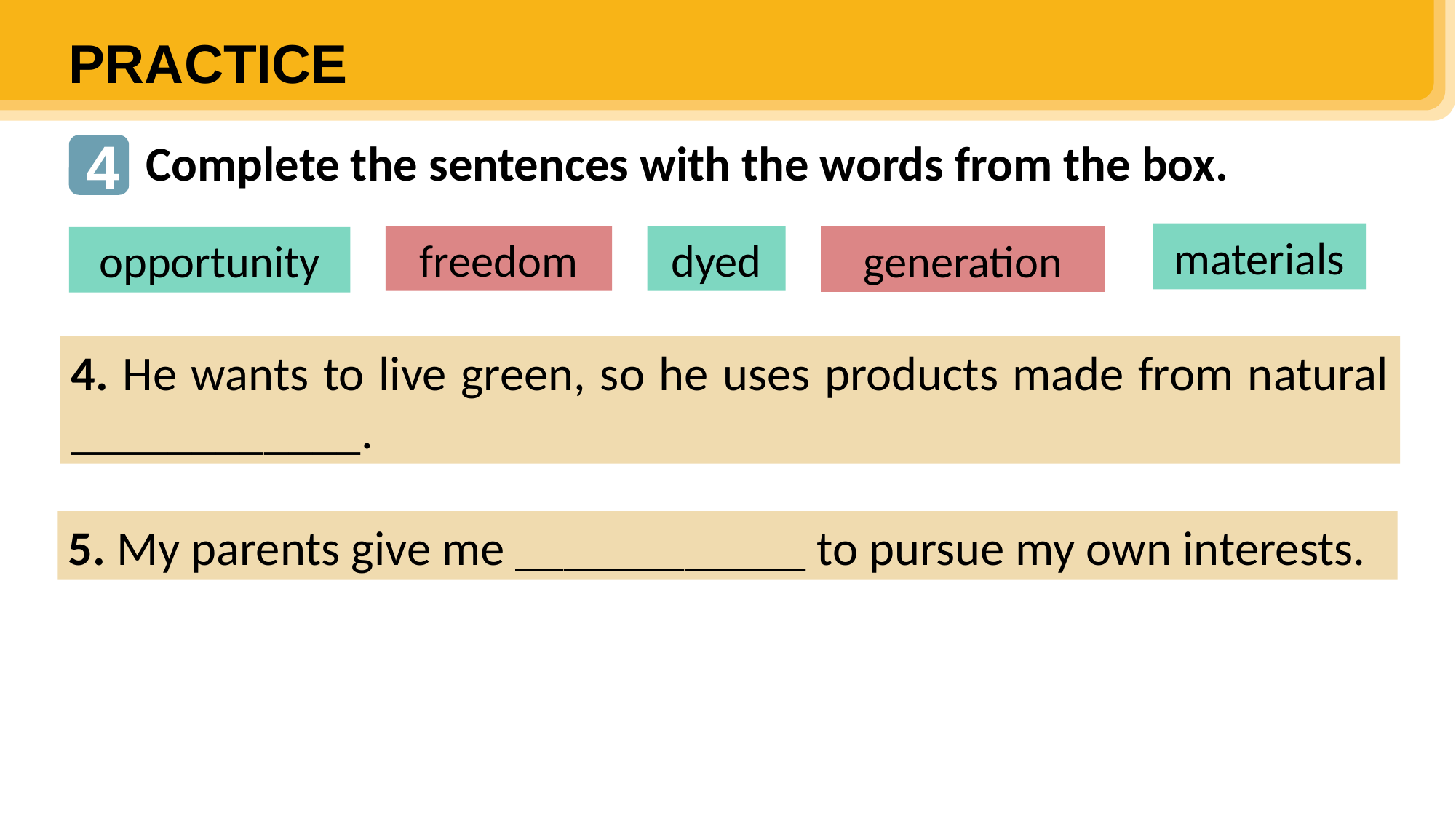

PRACTICE
4
Complete the sentences with the words from the box.

materials
freedom
dyed
generation
opportunity
4. He wants to live green, so he uses products made from natural ____________.
5. My parents give me ____________ to pursue my own interests.